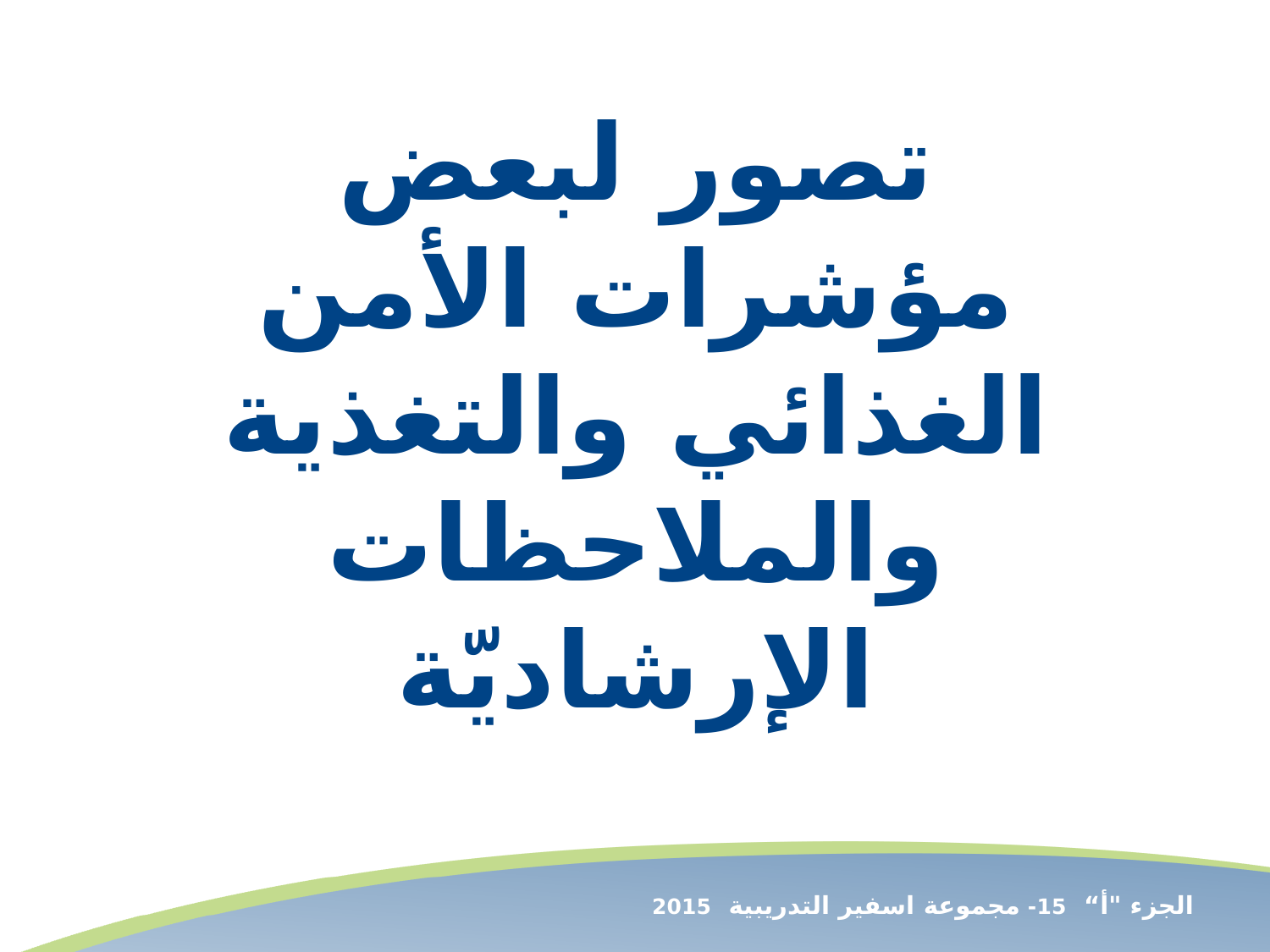

# تصور لبعض مؤشرات الأمن الغذائي والتغذية والملاحظات الإرشاديّة
الجزء "أ“  15- مجموعة اسفير التدريبية  2015